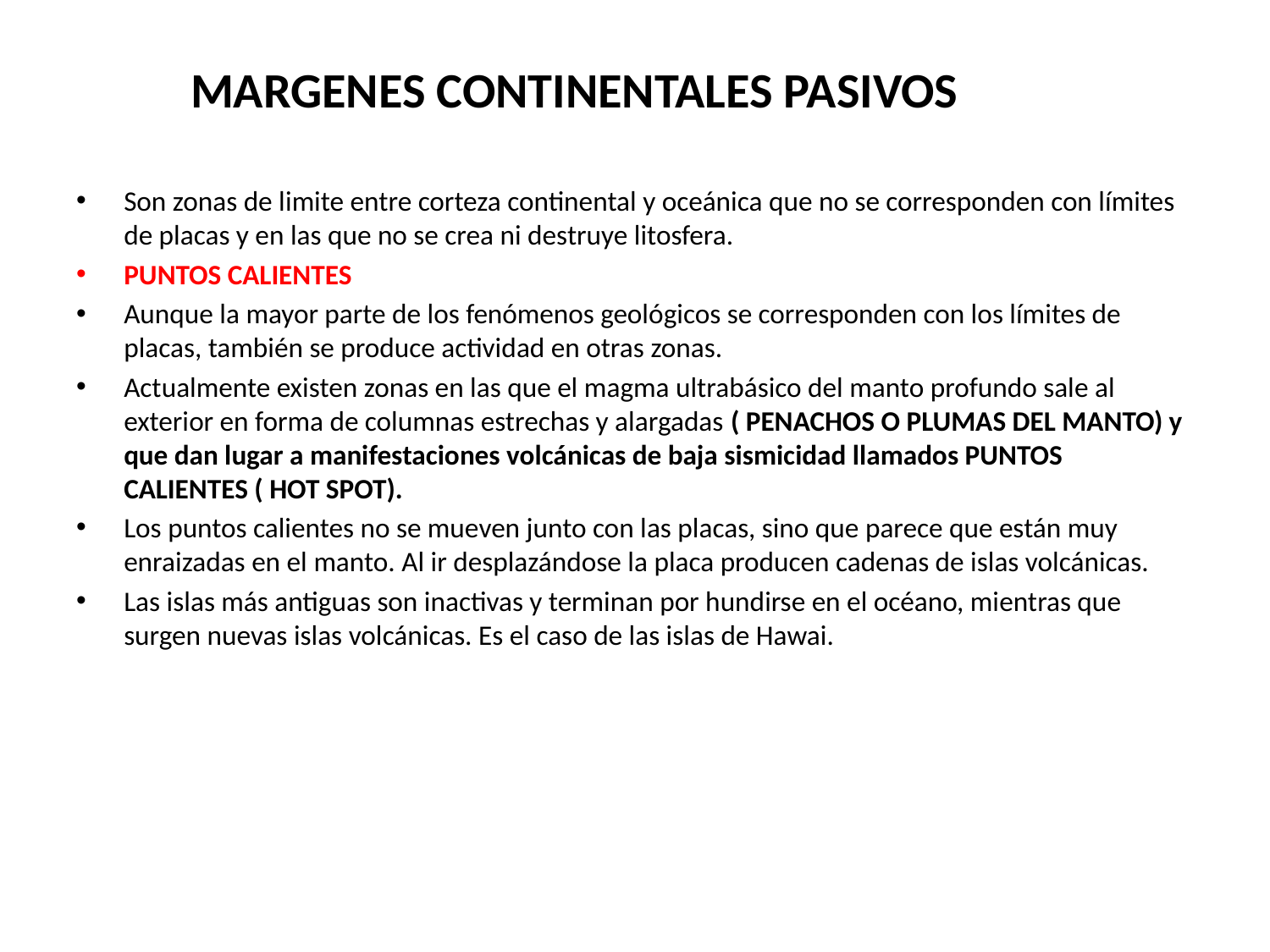

# MARGENES CONTINENTALES PASIVOS

Son zonas de limite entre corteza continental y oceánica que no se corresponden con límites de placas y en las que no se crea ni destruye litosfera.
PUNTOS CALIENTES
Aunque la mayor parte de los fenómenos geológicos se corresponden con los límites de placas, también se produce actividad en otras zonas.
Actualmente existen zonas en las que el magma ultrabásico del manto profundo sale al exterior en forma de columnas estrechas y alargadas ( PENACHOS O PLUMAS DEL MANTO) y que dan lugar a manifestaciones volcánicas de baja sismicidad llamados PUNTOS CALIENTES ( HOT SPOT).
Los puntos calientes no se mueven junto con las placas, sino que parece que están muy enraizadas en el manto. Al ir desplazándose la placa producen cadenas de islas volcánicas.
Las islas más antiguas son inactivas y terminan por hundirse en el océano, mientras que surgen nuevas islas volcánicas. Es el caso de las islas de Hawai.